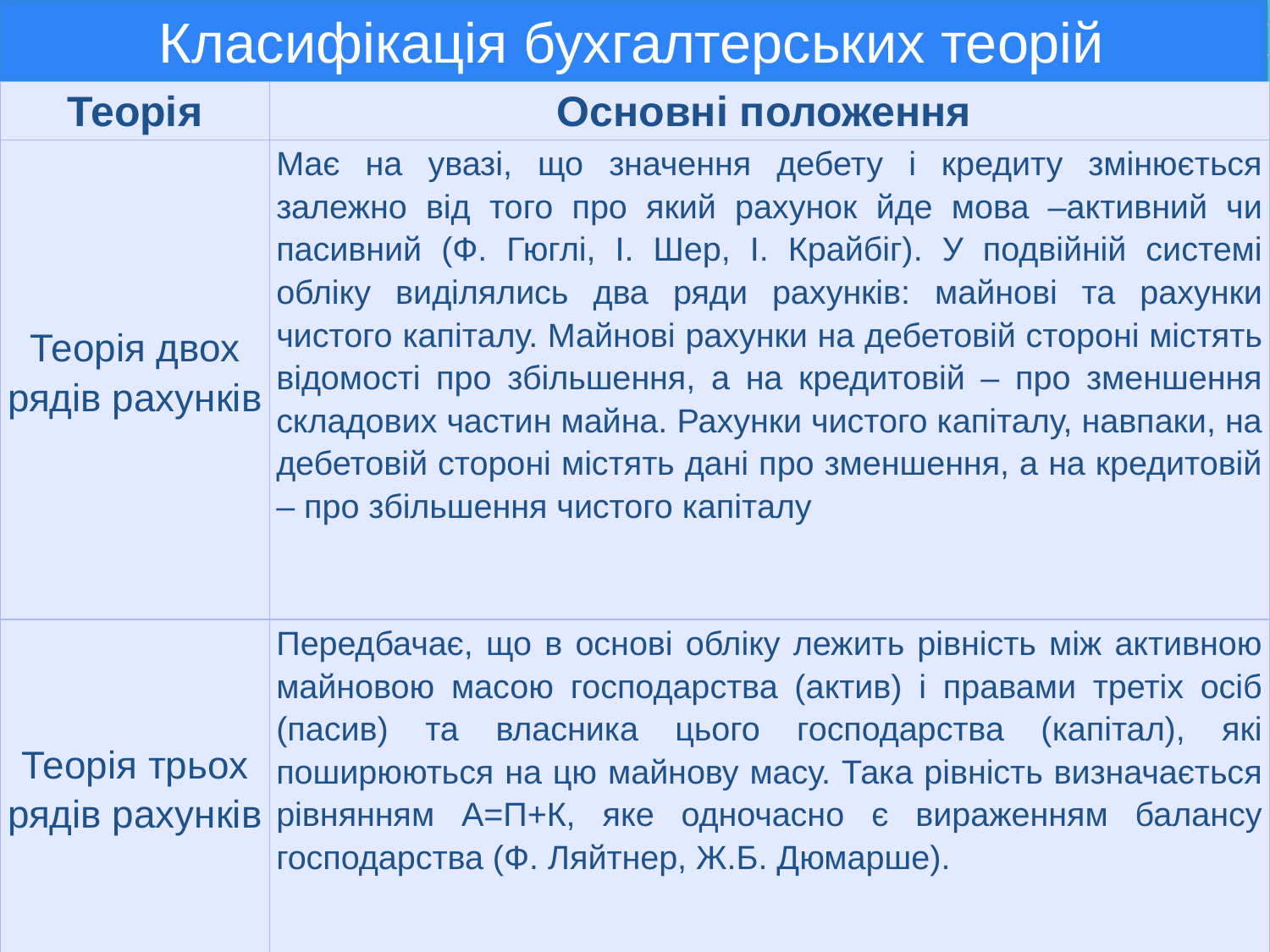

Класифікація бухгалтерських теорій
| Теорія | Основні положення |
| --- | --- |
| Теорія двох рядів рахунків | Має на увазі, що значення дебету і кредиту змінюється залежно від того про який рахунок йде мова –активний чи пасивний (Ф. Гюглі, І. Шер, І. Крайбіг). У подвійній системі обліку виділялись два ряди рахунків: майнові та рахунки чистого капіталу. Майнові рахунки на дебетовій стороні містять відомості про збільшення, а на кредитовій – про зменшення складових частин майна. Рахунки чистого капіталу, навпаки, на дебетовій стороні містять дані про зменшення, а на кредитовій – про збільшення чистого капіталу |
| Теорія трьох рядів рахунків | Передбачає, що в основі обліку лежить рівність між активною майновою масою господарства (актив) і правами третіх осіб (пасив) та власника цього господарства (капітал), які поширюються на цю майнову масу. Така рівність визначається рівнянням А=П+К, яке одночасно є вираженням балансу господарства (Ф. Ляйтнер, Ж.Б. Дюмарше). |